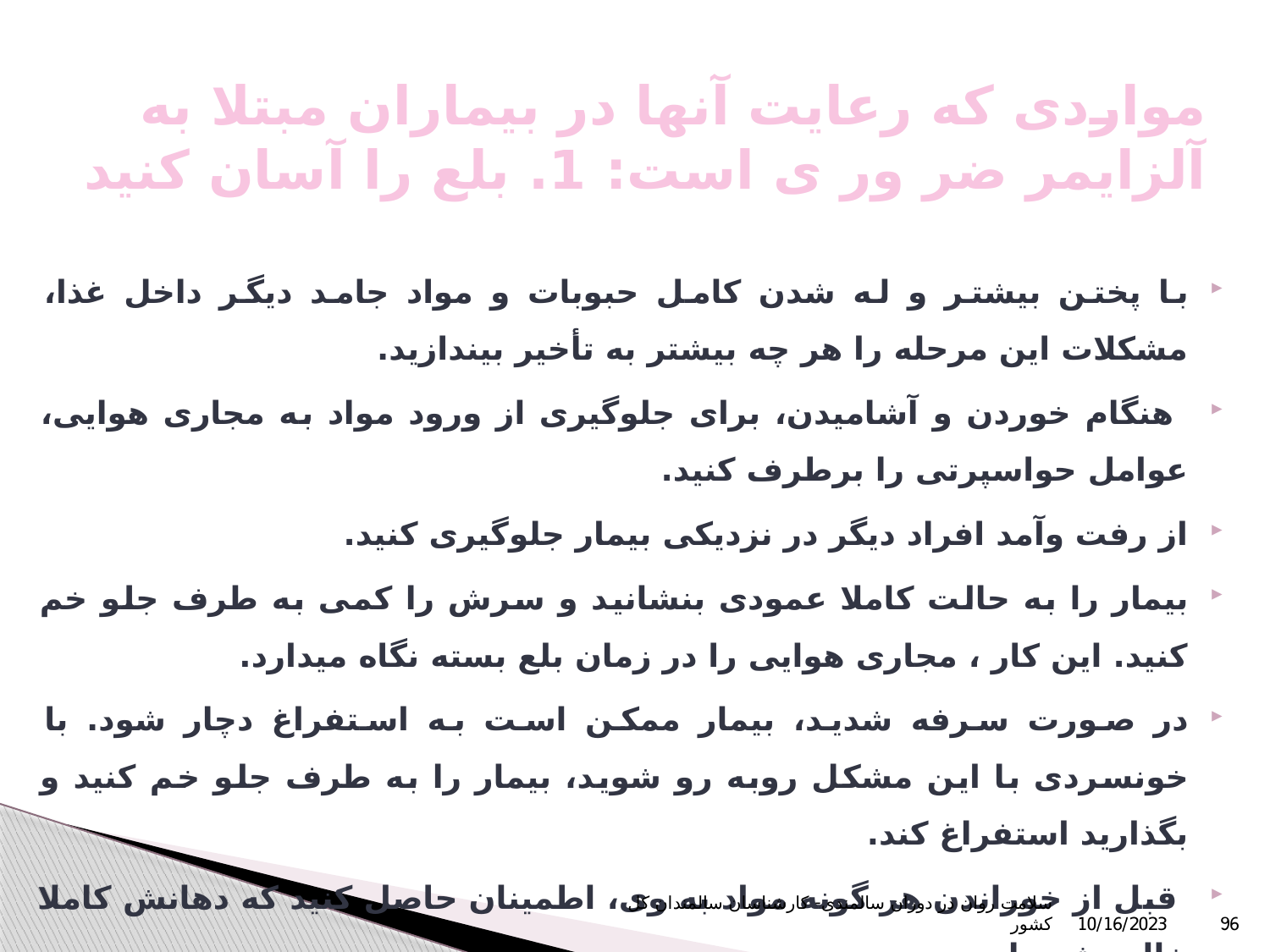

# مواردی که رعایت آنها در بیماران مبتلا به آلزایمر ضر ور ی است: 1. بلع را آسان کنید
با پختن بیشتر و له شدن کامل حبوبات و مواد جامد دیگر داخل غذا، مشکلات این مرحله را هر چه بیشتر به تأخیر بیندازید.
 هنگام خوردن و آشامیدن، برای جلوگیری از ورود مواد به مجاری هوایی، عوامل حواسپرتی را برطرف کنید.
از رفت وآمد افراد دیگر در نزدیکی بیمار جلوگیری کنید.
بیمار را به حالت کاملا عمودی بنشانید و سرش را کمی به طرف جلو خم کنید. این کار ، مجاری هوایی را در زمان بلع بسته نگاه میدارد.
در صورت سرفه شدید، بیمار ممکن است به استفراغ دچار شود. با خونسردی با این مشکل روبه رو شوید، بیمار را به طرف جلو خم کنید و بگذارید استفراغ کند.
 قبل از خوراندن هر گونه مواد به وی، اطمینان حاصل کنید که دهانش کاملا خالی شده است.
سلامت روان در دوران سالمندی- کارشناسان سالمندان کل کشور
10/16/2023
96